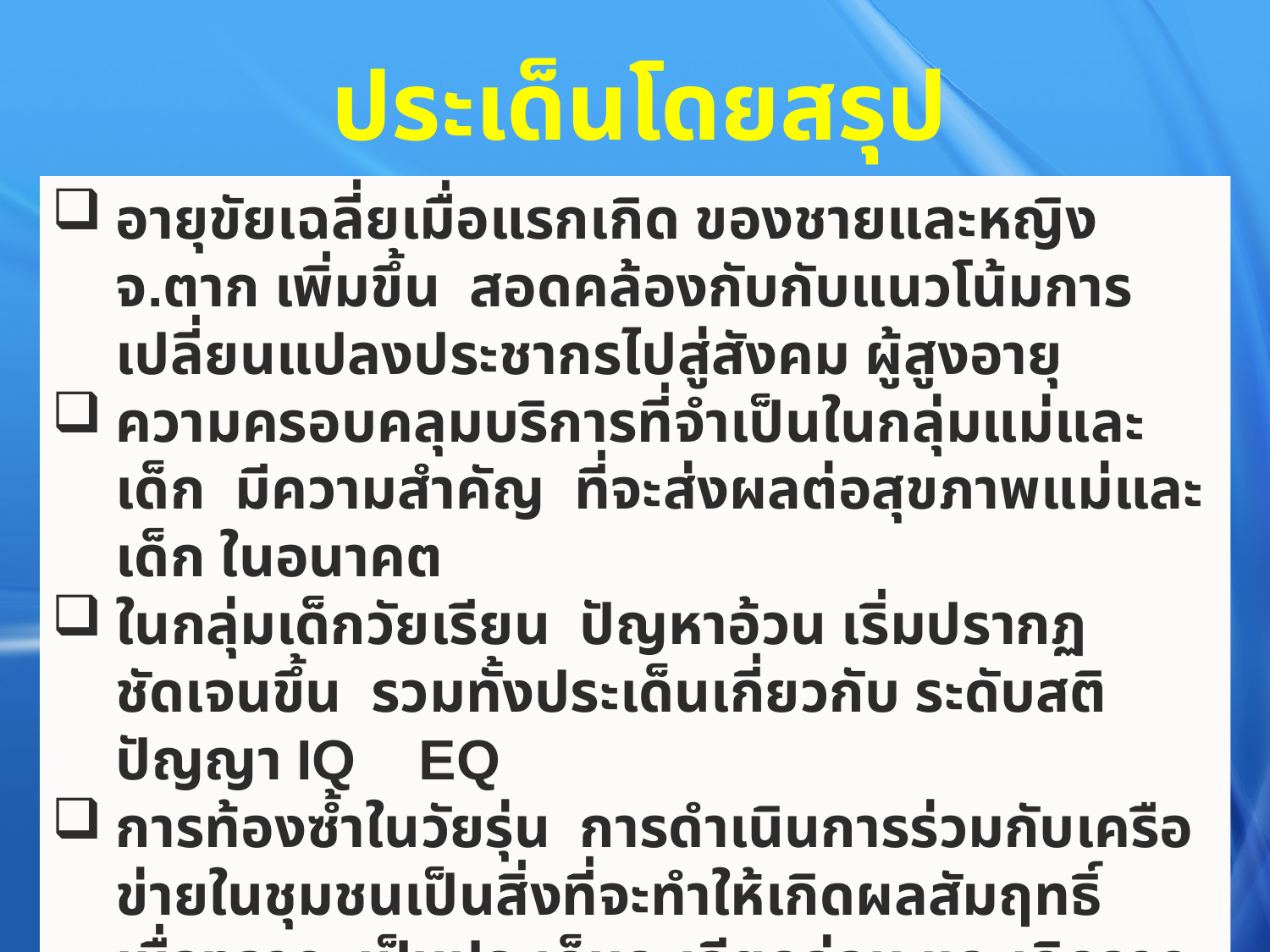

ประเด็นโดยสรุป
อายุขัยเฉลี่ยเมื่อแรกเกิด ของชายและหญิง จ.ตาก เพิ่มขึ้น  สอดคล้องกับกับแนวโน้มการเปลี่ยนแปลงประชากรไปสู่สังคม ผู้สูงอายุ
ความครอบคลุมบริการที่จำเป็นในกลุ่มแม่และเด็ก  มีความสำคัญ  ที่จะส่งผลต่อสุขภาพแม่และเด็ก ในอนาคต
ในกลุ่มเด็กวัยเรียน  ปัญหาอ้วน เริ่มปรากฏชัดเจนขึ้น  รวมทั้งประเด็นเกี่ยวกับ ระดับสติปัญญา IQ    EQ
การท้องซ้ำในวัยรุ่น  การดำเนินการร่วมกับเครือข่ายในชุมชนเป็นสิ่งที่จะทำให้เกิดผลสัมฤทธิ์  เนื่องจาก  เป็นประเด็นละเอียดอ่อน และเกิดจากหลายปัจจัย